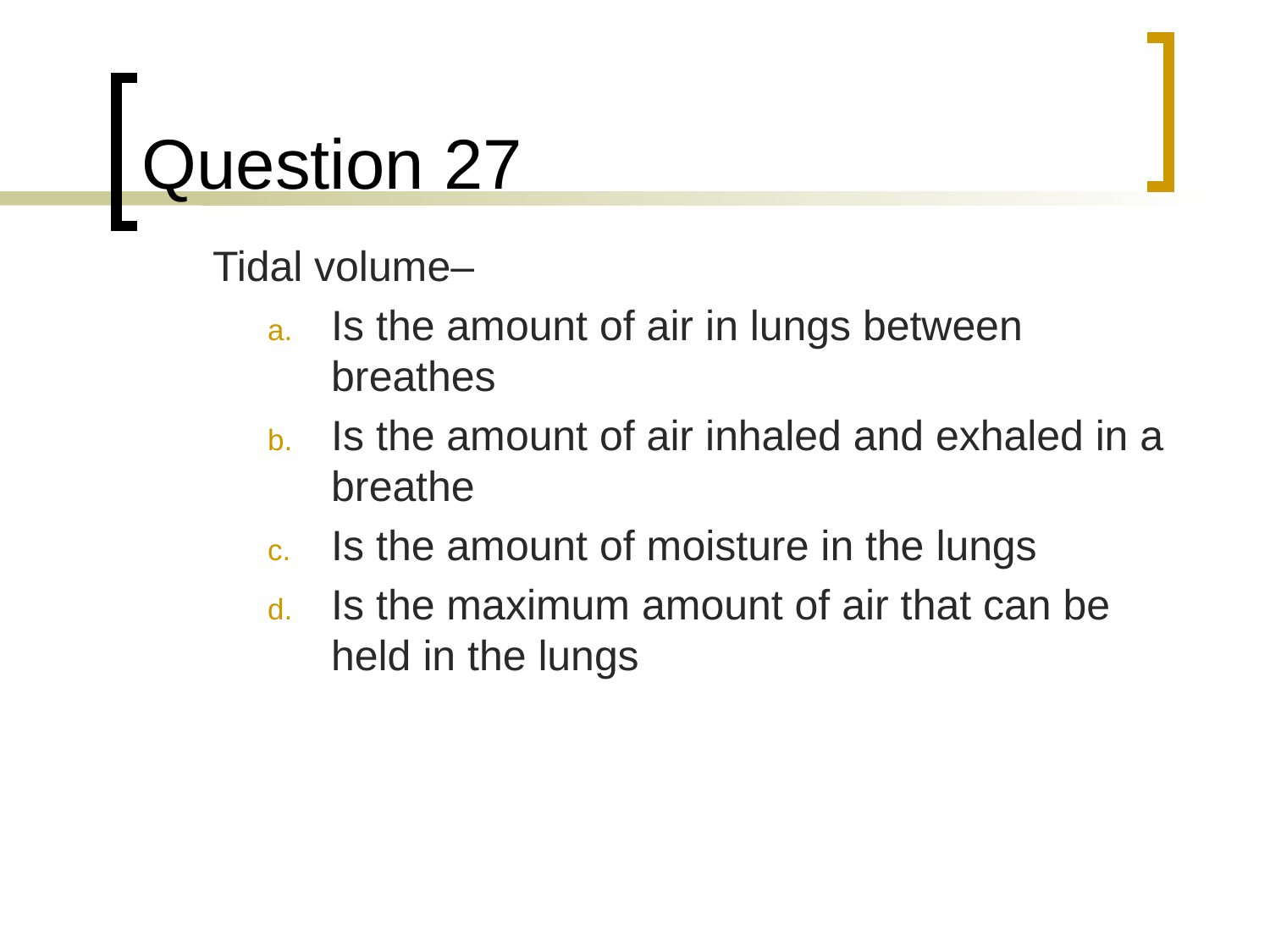

# Question 27
	Tidal volume–
Is the amount of air in lungs between breathes
Is the amount of air inhaled and exhaled in a breathe
Is the amount of moisture in the lungs
Is the maximum amount of air that can be held in the lungs